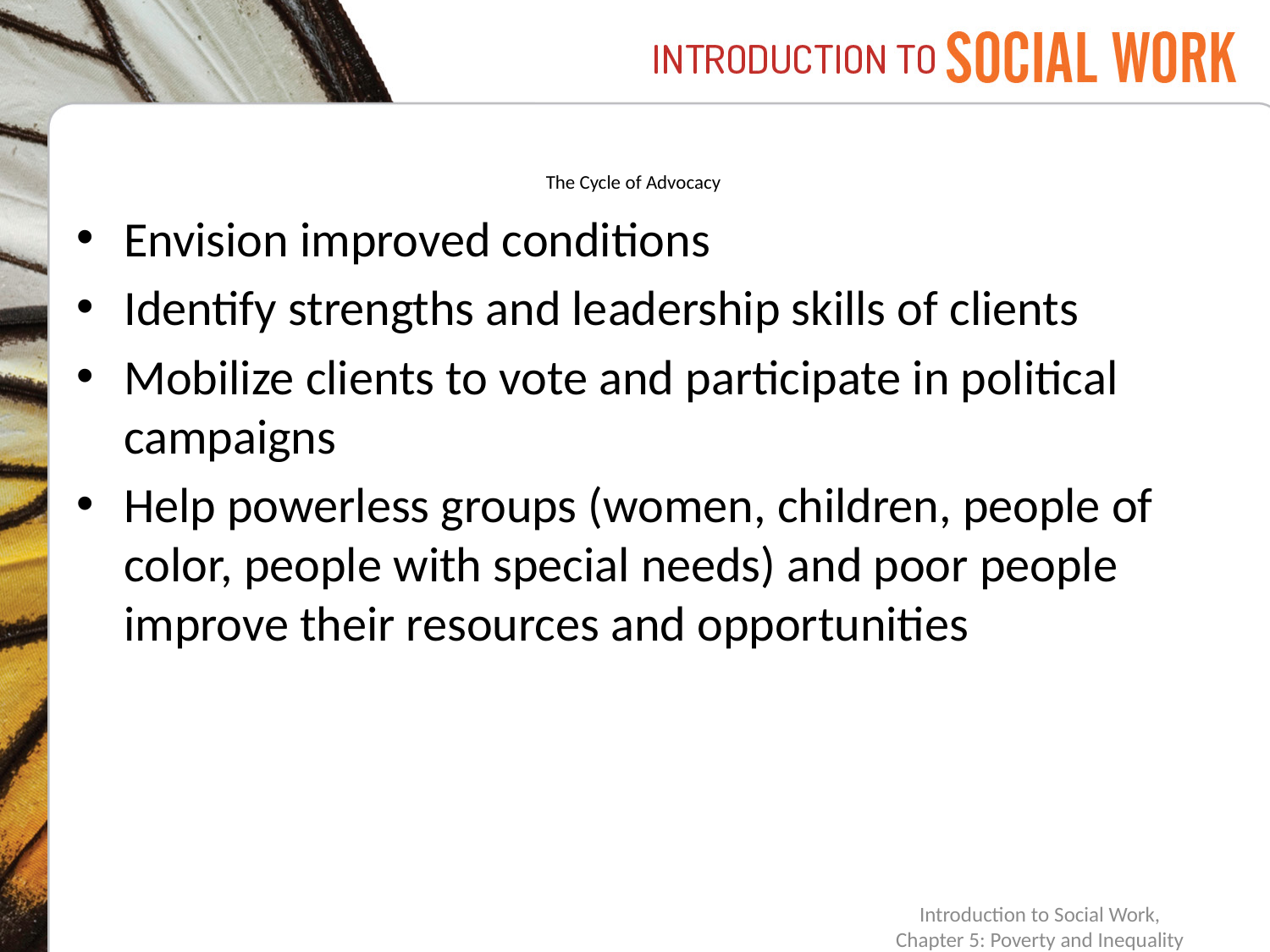

# The Cycle of Advocacy
Envision improved conditions
Identify strengths and leadership skills of clients
Mobilize clients to vote and participate in political campaigns
Help powerless groups (women, children, people of color, people with special needs) and poor people improve their resources and opportunities

Introduction to Social Work,
Chapter 5: Poverty and Inequality